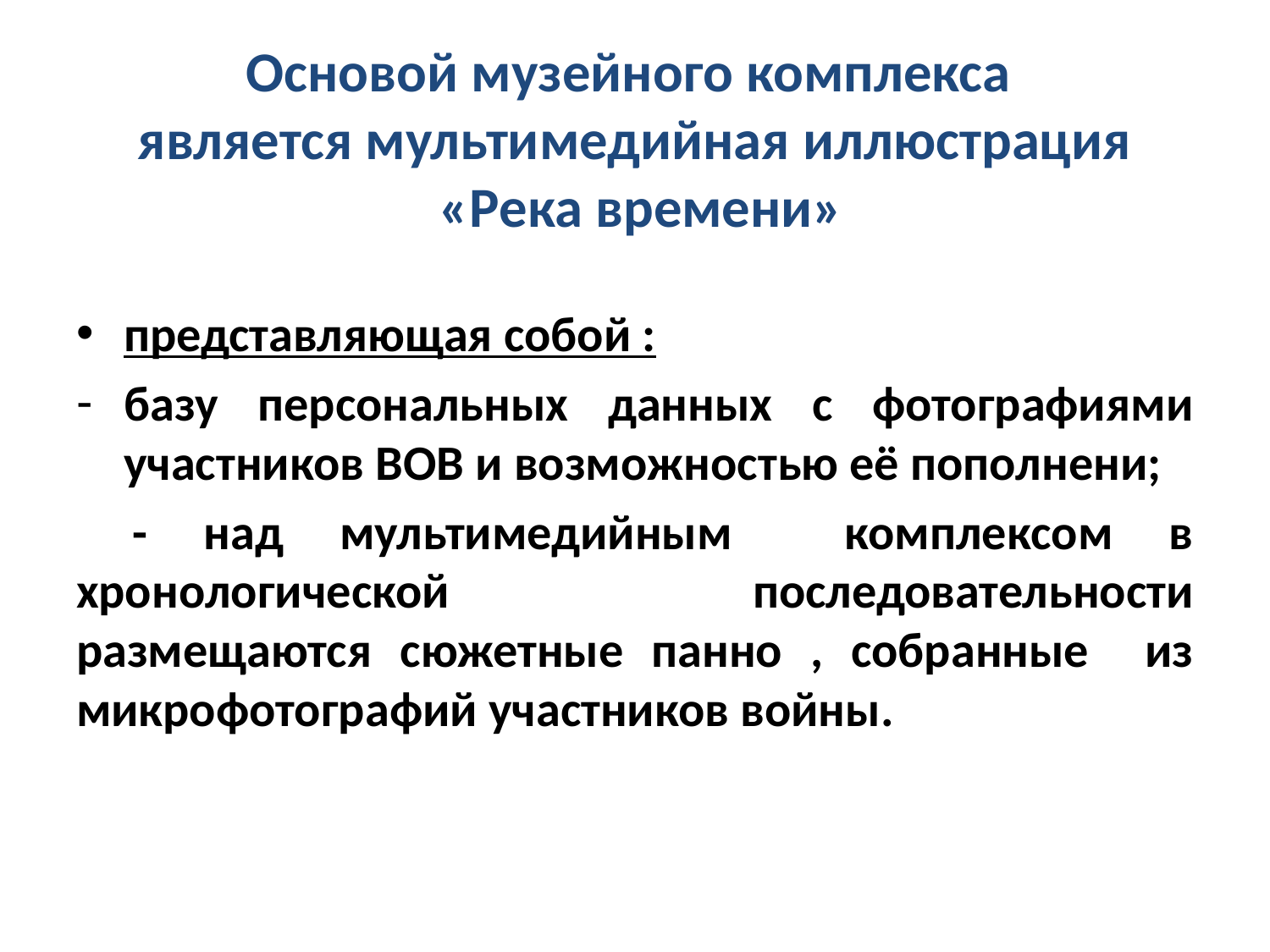

# Основой музейного комплекса является мультимедийная иллюстрация «Река времени»
представляющая собой :
базу персональных данных с фотографиями участников ВОВ и возможностью её пополнени;
 - над мультимедийным  комплексом в хронологической последовательности размещаются сюжетные панно , собранные  из микрофотографий участников войны.